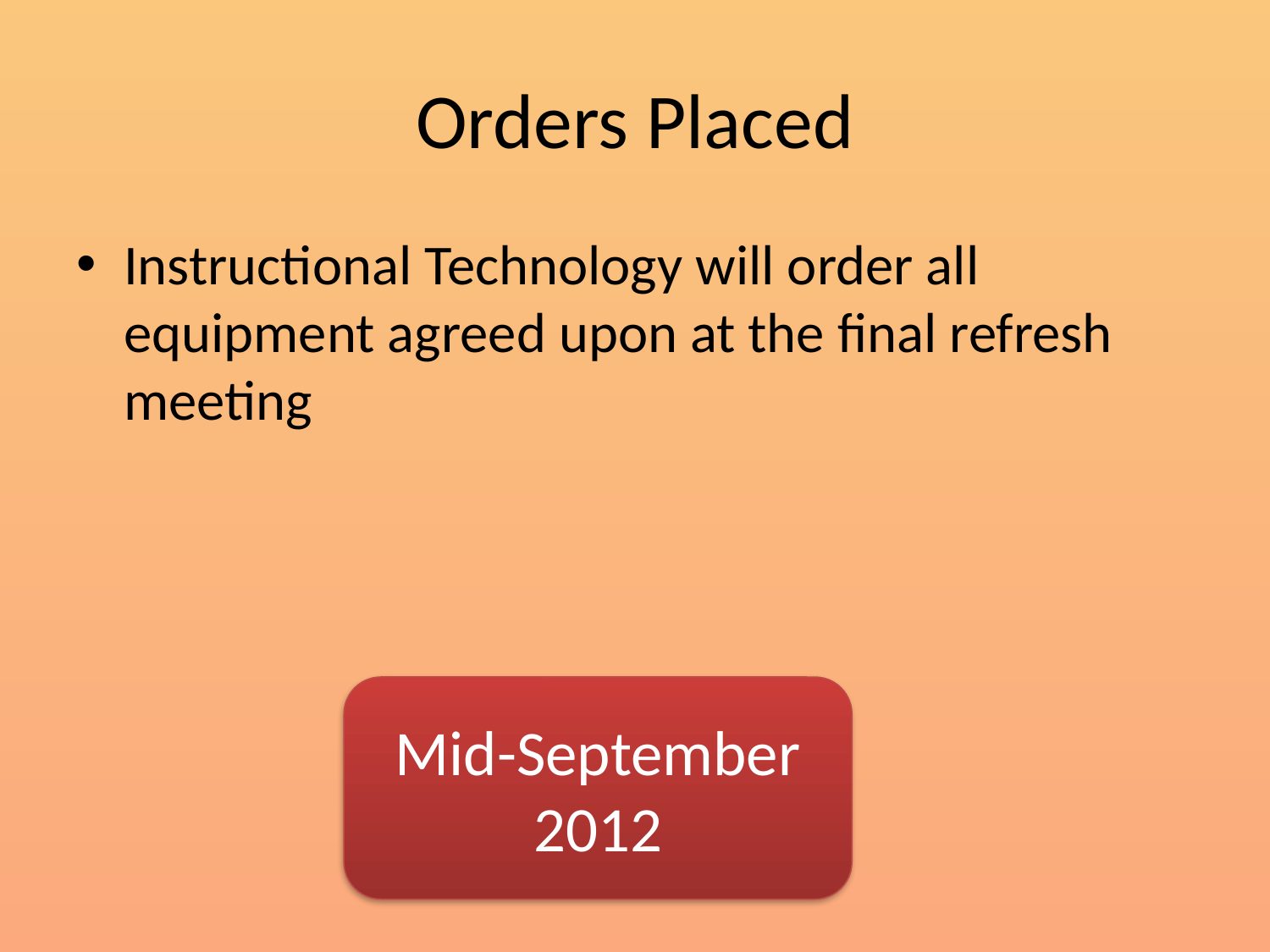

# Orders Placed
Instructional Technology will order all equipment agreed upon at the final refresh meeting
Mid-September 2012